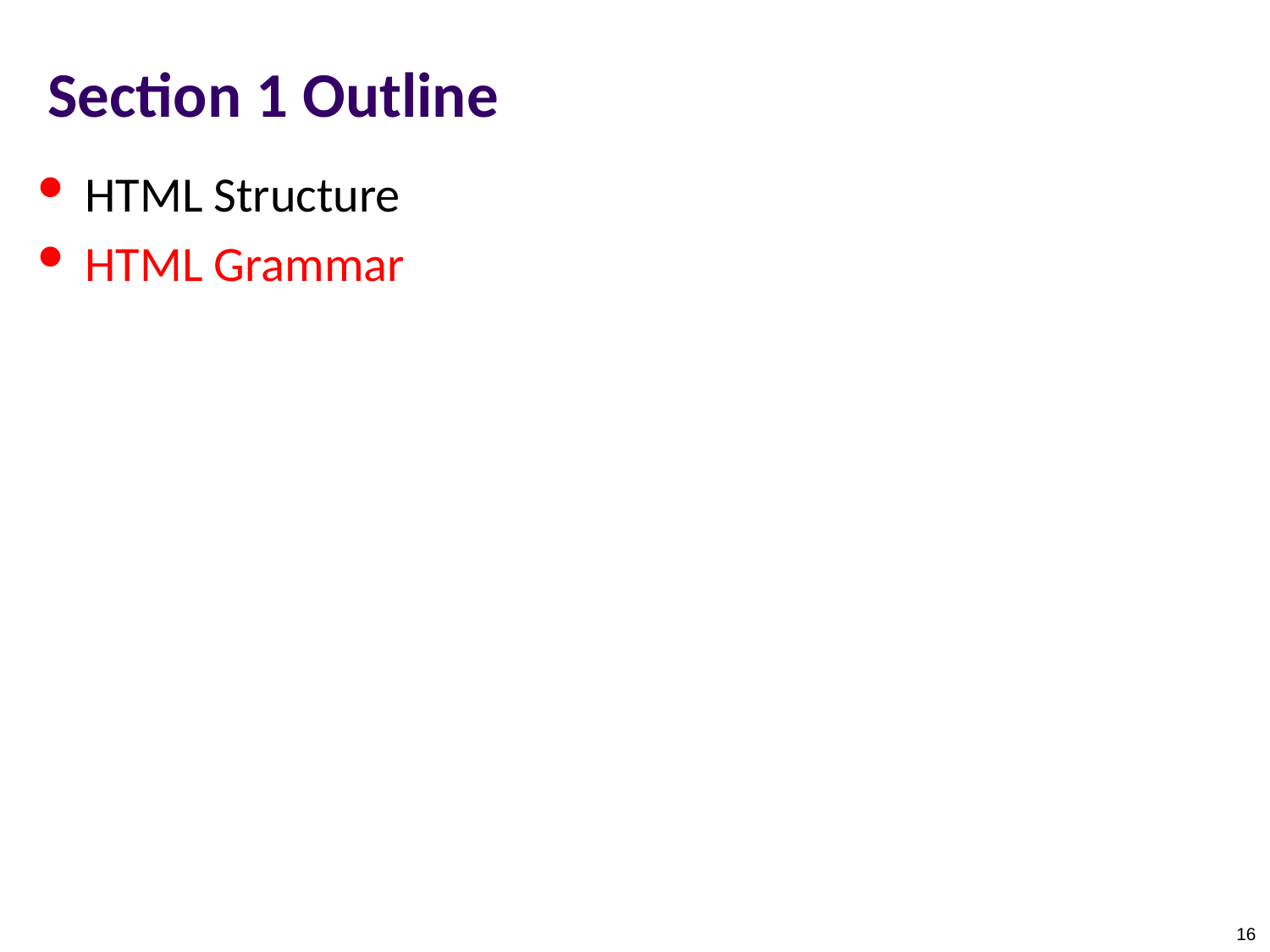

# Section 1 Outline
HTML Structure
HTML Grammar

16